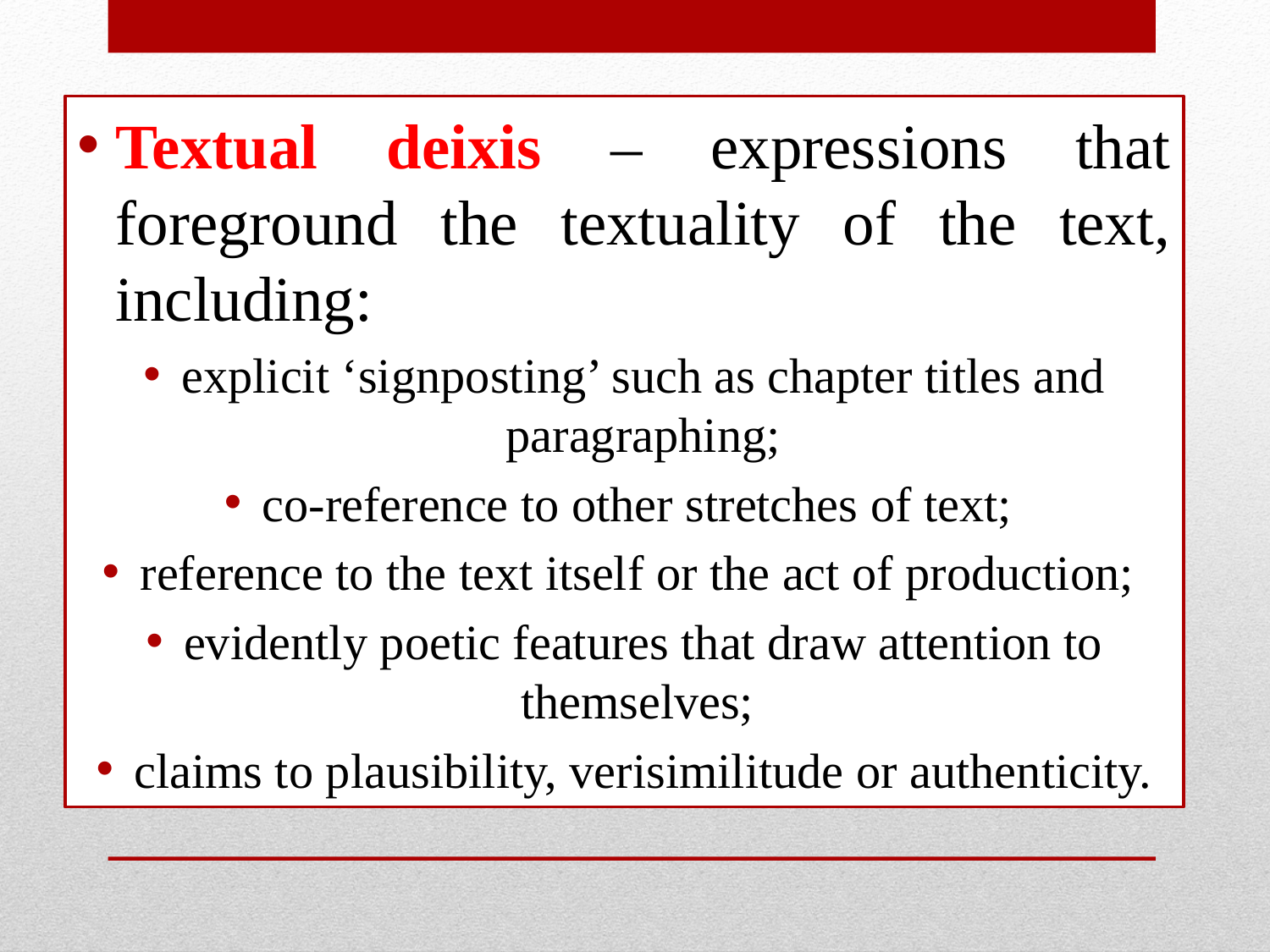

Textual deixis – expressions that foreground the textuality of the text, including:
explicit ‘signposting’ such as chapter titles and paragraphing;
co-reference to other stretches of text;
reference to the text itself or the act of production;
evidently poetic features that draw attention to themselves;
claims to plausibility, verisimilitude or authenticity.